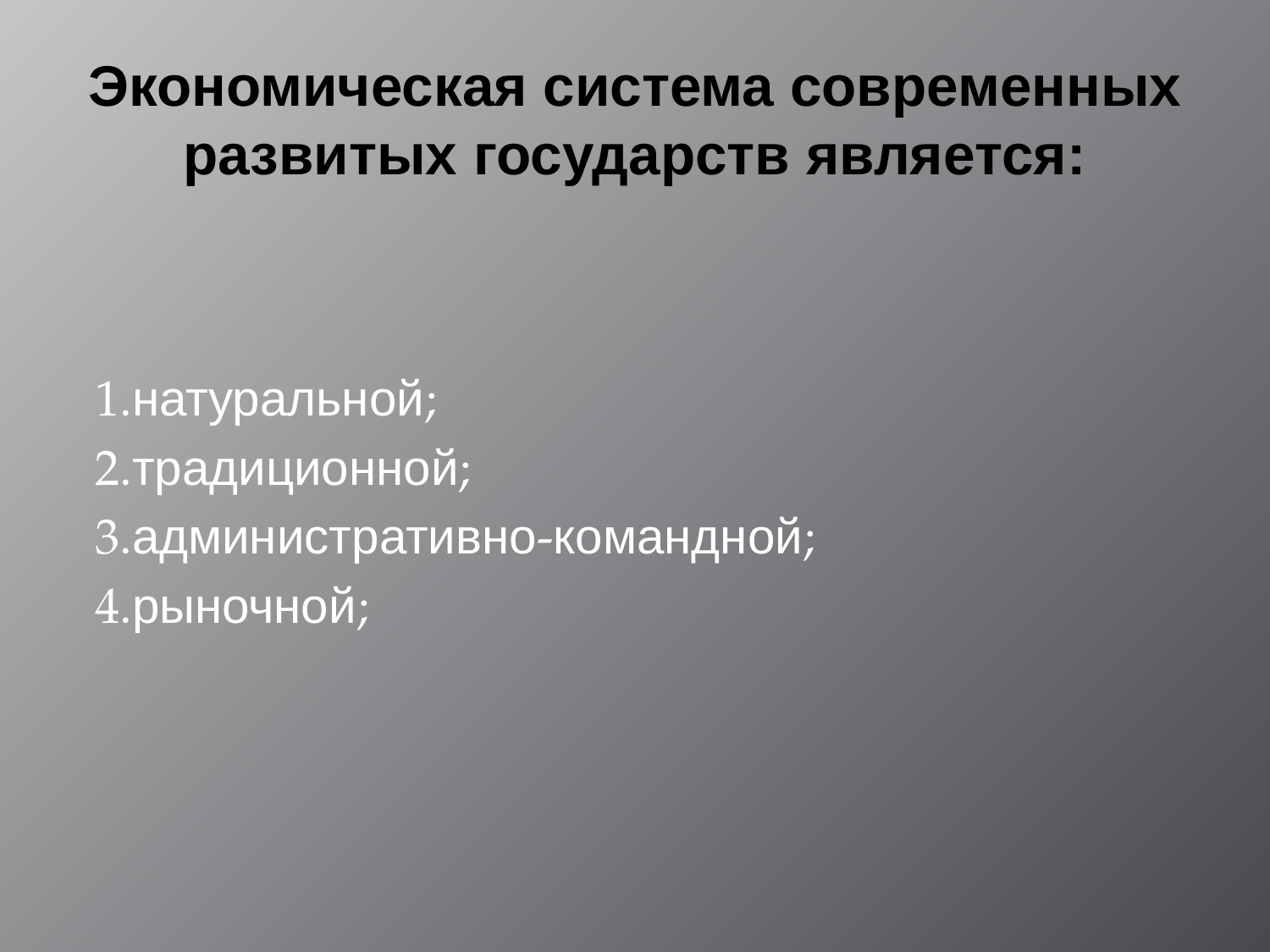

# Экономическая система современных развитых государств является:

1.натуральной;
2.традиционной;
3.административно-командной;
4.рыночной;